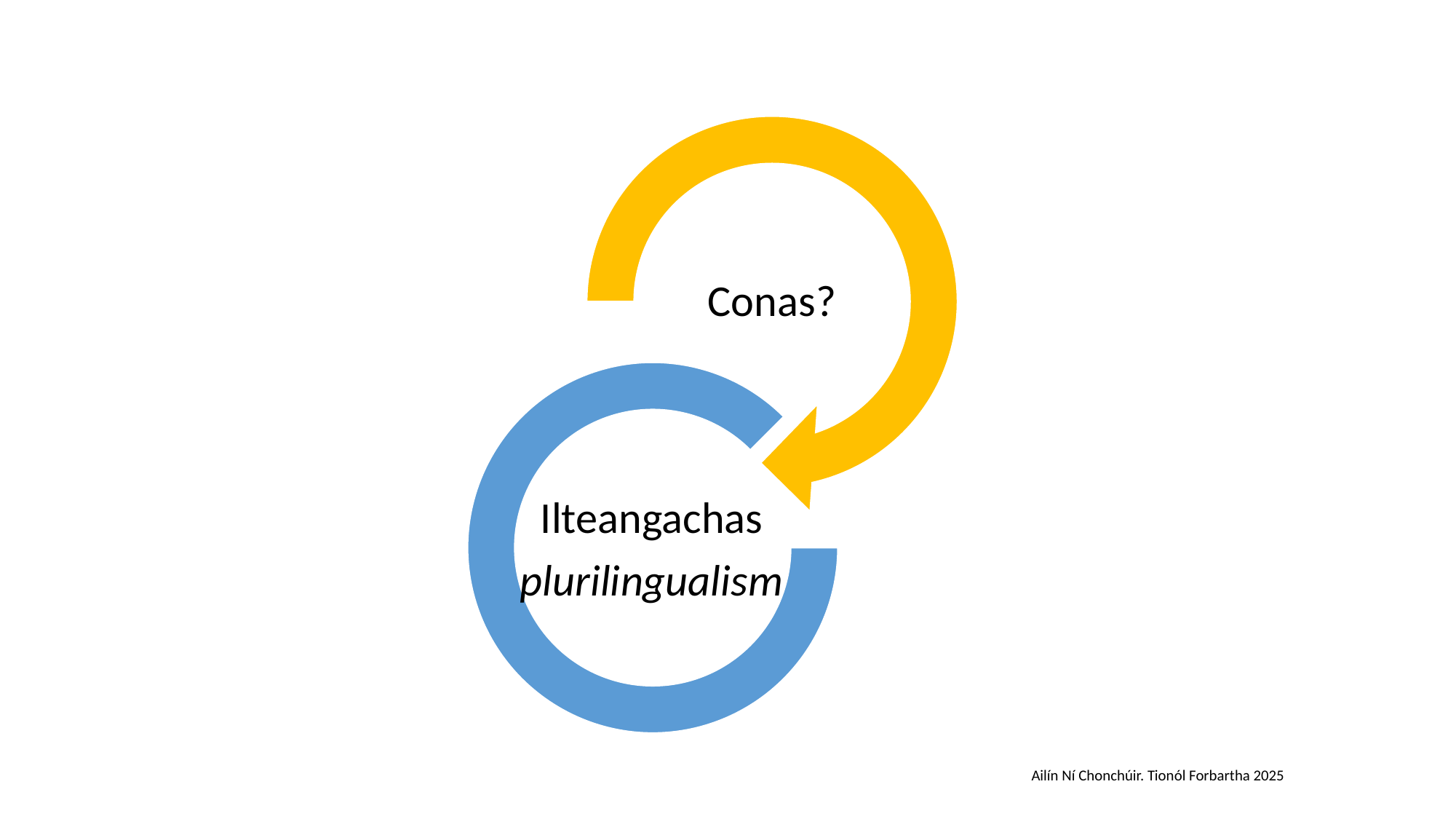

Conas?
Ilteangachas
plurilingualism
Ailín Ní Chonchúir. Tionól Forbartha 2025